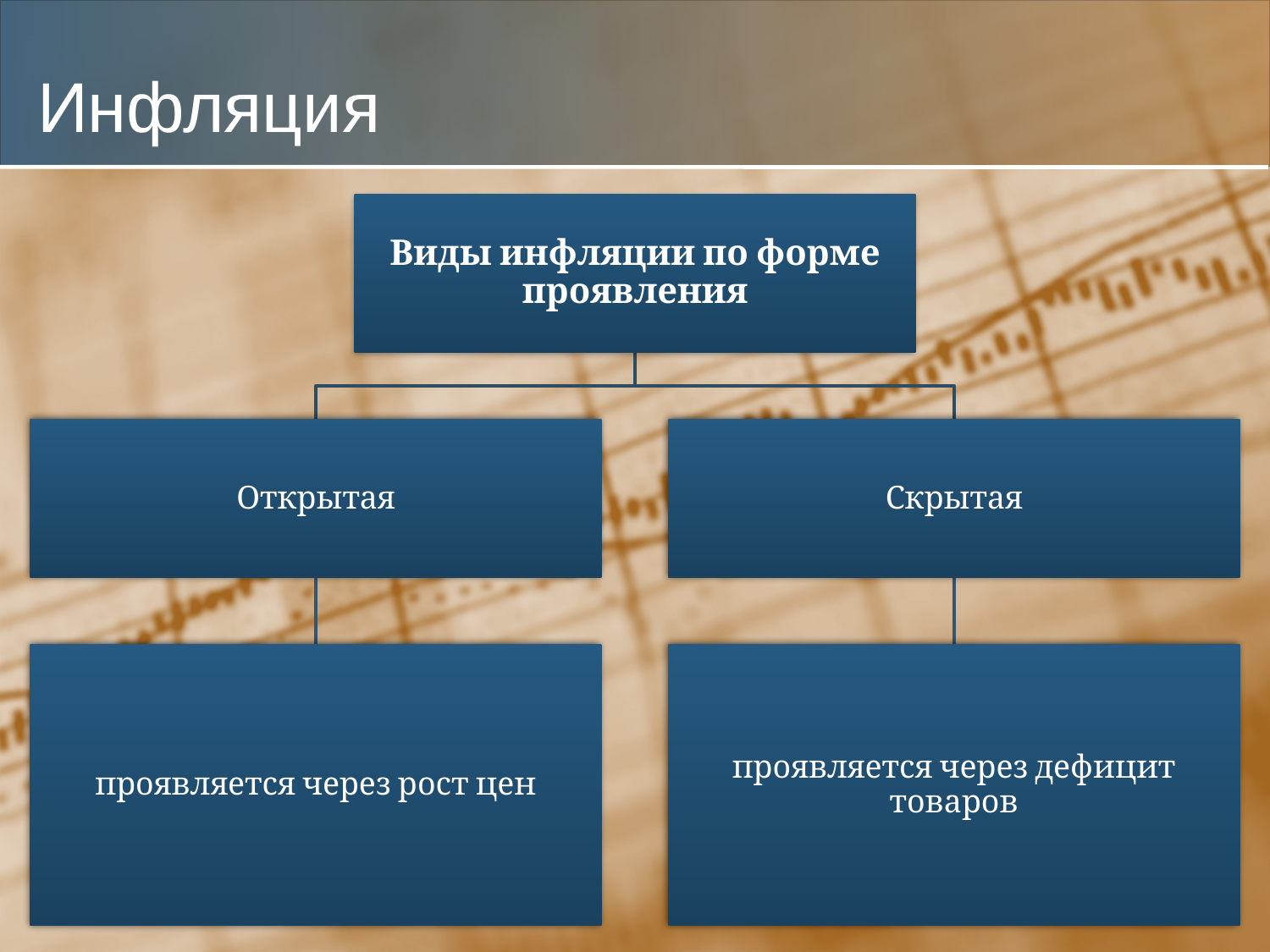

# Инфляция
Виды инфляции по форме проявления
Открытая
проявляется через рост цен
Скрытая
проявляется через дефицит товаров